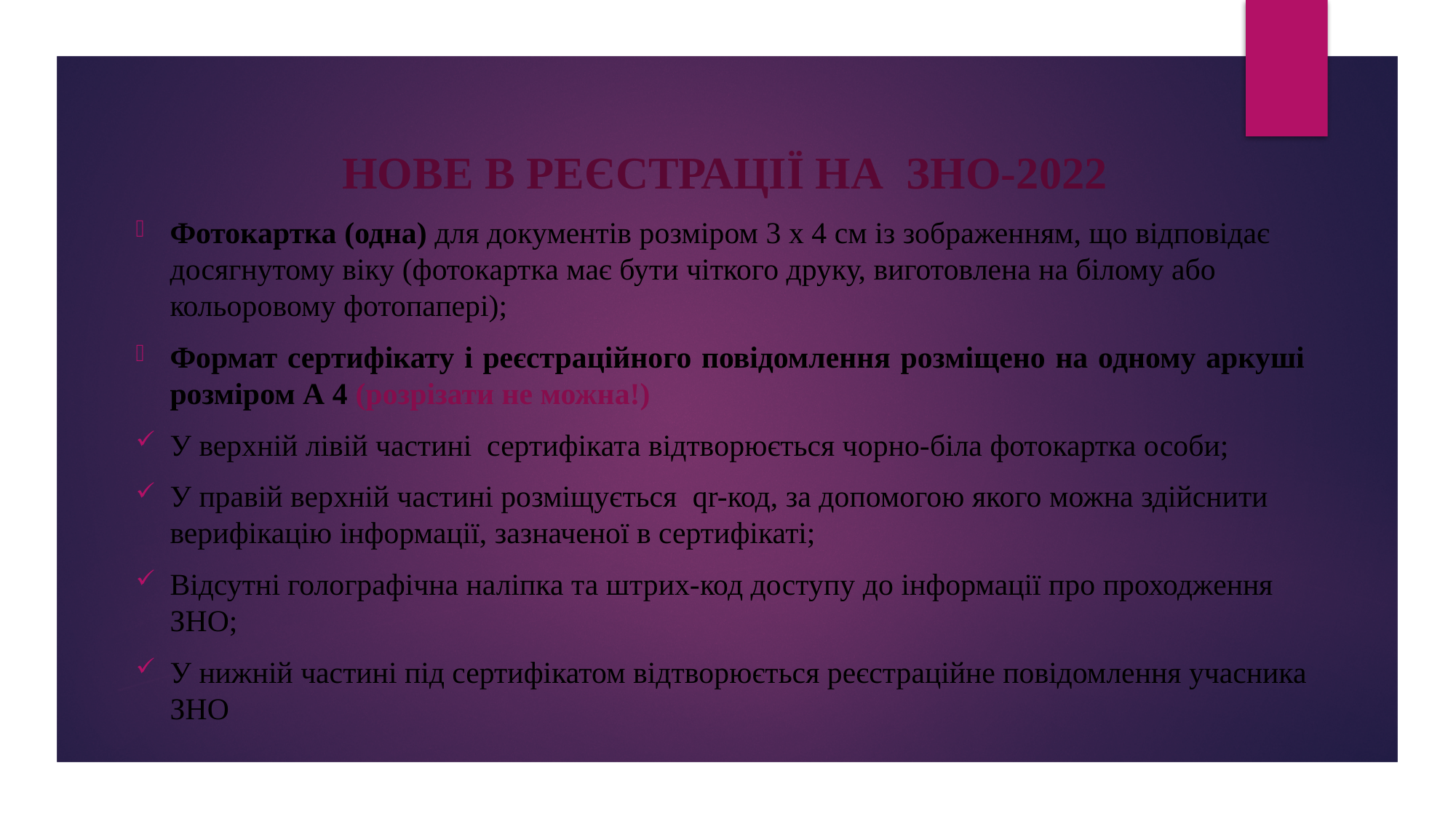

#
Нове в реєстрації на  ЗНО-2022
Фотокартка (одна) для документів розміром 3 х 4 см із зображенням, що відповідає досягнутому віку (фотокартка має бути чіткого друку, виготовлена на білому або кольоровому фотопапері);
Формат сертифікату і реєстраційного повідомлення розміщено на одному аркуші  розміром А 4 (розрізати не можна!)
У верхній лівій частині  сертифіката відтворюється чорно-біла фотокартка особи;
У правій верхній частині розміщується  qr-код, за допомогою якого можна здійснити верифікацію інформації, зазначеної в сертифікаті;
Відсутні голографічна наліпка та штрих-код доступу до інформації про проходження ЗНО;
У нижній частині під сертифікатом відтворюється реєстраційне повідомлення учасника ЗНО